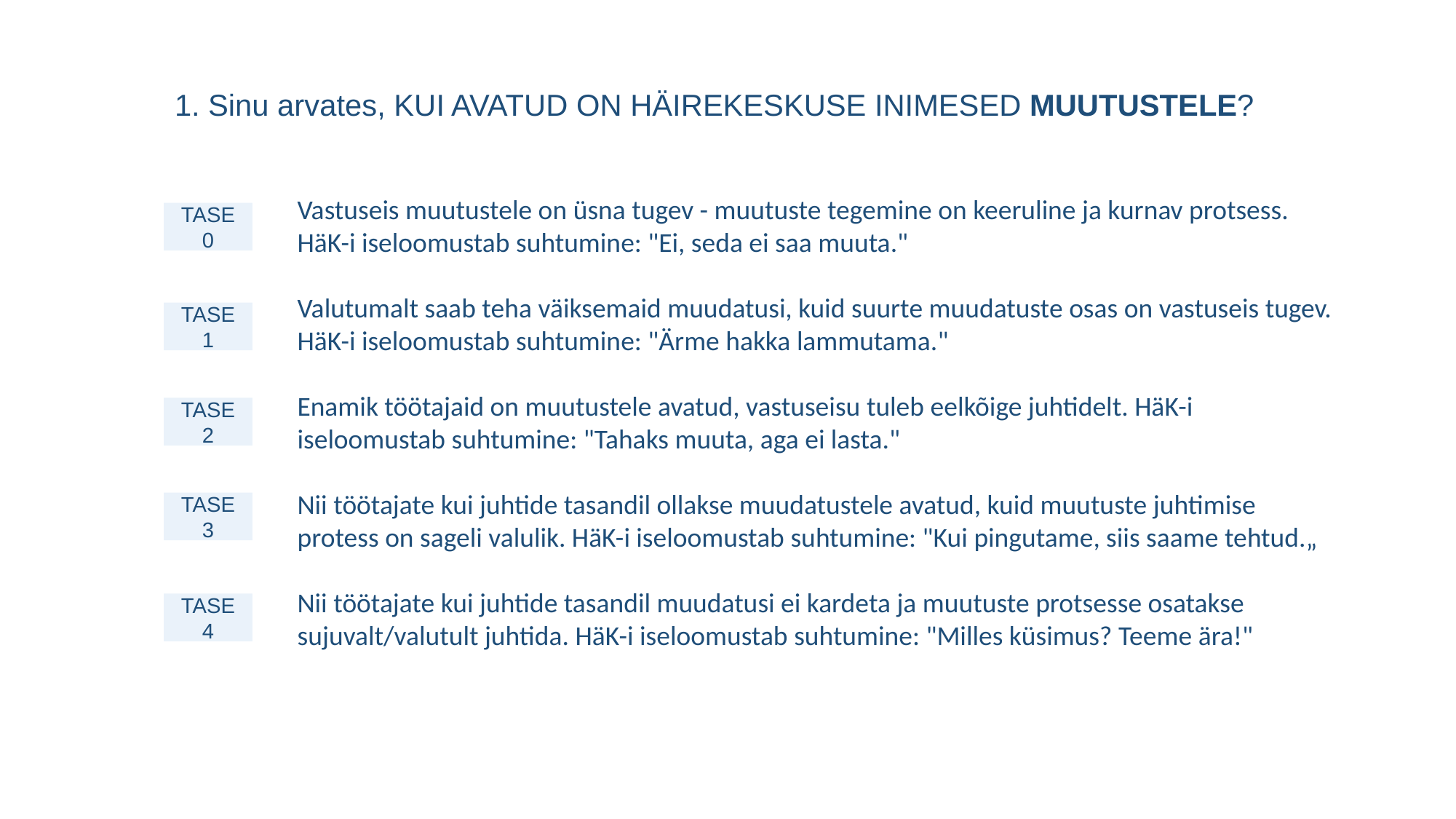

1. Sinu arvates, KUI AVATUD ON HÄIREKESKUSE INIMESED MUUTUSTELE?
Vastuseis muutustele on üsna tugev - muutuste tegemine on keeruline ja kurnav protsess. HäK-i iseloomustab suhtumine: "Ei, seda ei saa muuta."

Valutumalt saab teha väiksemaid muudatusi, kuid suurte muudatuste osas on vastuseis tugev. HäK-i iseloomustab suhtumine: "Ärme hakka lammutama."

Enamik töötajaid on muutustele avatud, vastuseisu tuleb eelkõige juhtidelt. HäK-i iseloomustab suhtumine: "Tahaks muuta, aga ei lasta."

Nii töötajate kui juhtide tasandil ollakse muudatustele avatud, kuid muutuste juhtimise protess on sageli valulik. HäK-i iseloomustab suhtumine: "Kui pingutame, siis saame tehtud.„

Nii töötajate kui juhtide tasandil muudatusi ei kardeta ja muutuste protsesse osatakse sujuvalt/valutult juhtida. HäK-i iseloomustab suhtumine: "Milles küsimus? Teeme ära!"
TASE 0
TASE 1
TASE 2
TASE 3
TASE 4